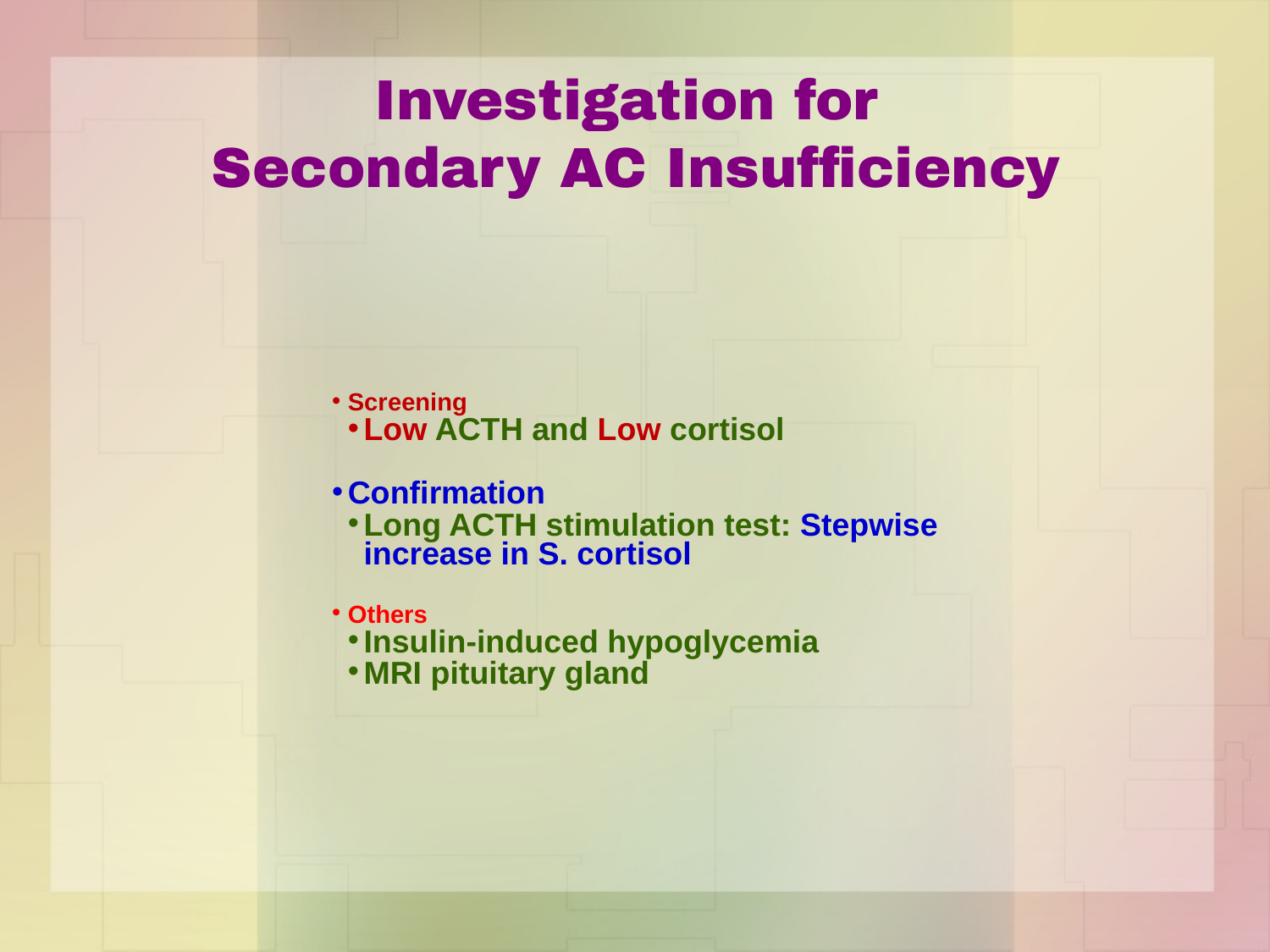

# Investigation for Secondary AC Insufficiency
Screening
Low ACTH and Low cortisol

Confirmation
Long ACTH stimulation test: Stepwise
increase in S. cortisol

Others
Insulin-induced hypoglycemia
MRI pituitary gland